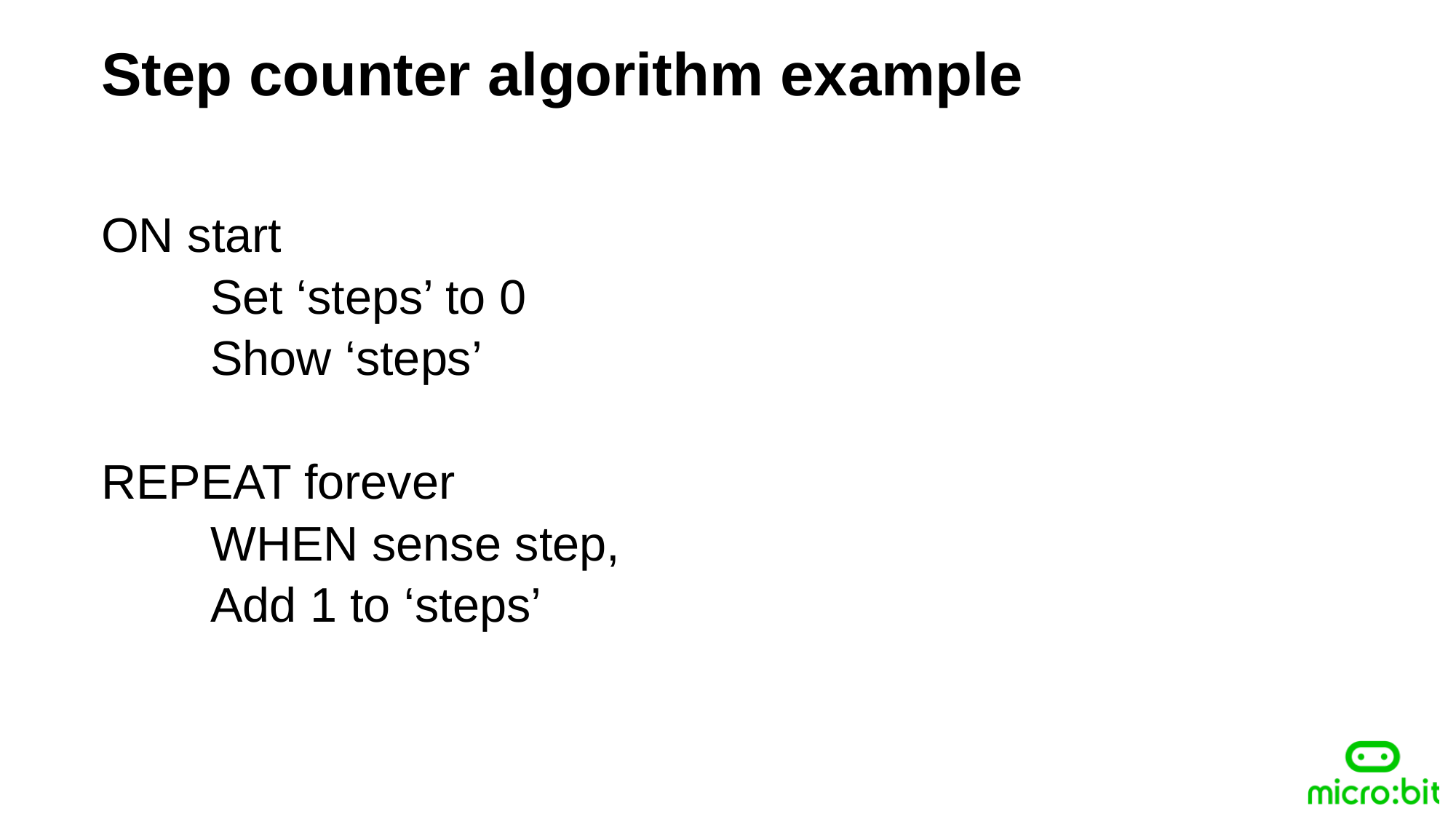

Step counter algorithm example

ON start
	Set ‘steps’ to 0
	Show ‘steps’

REPEAT forever
	WHEN sense step,
	Add 1 to ‘steps’